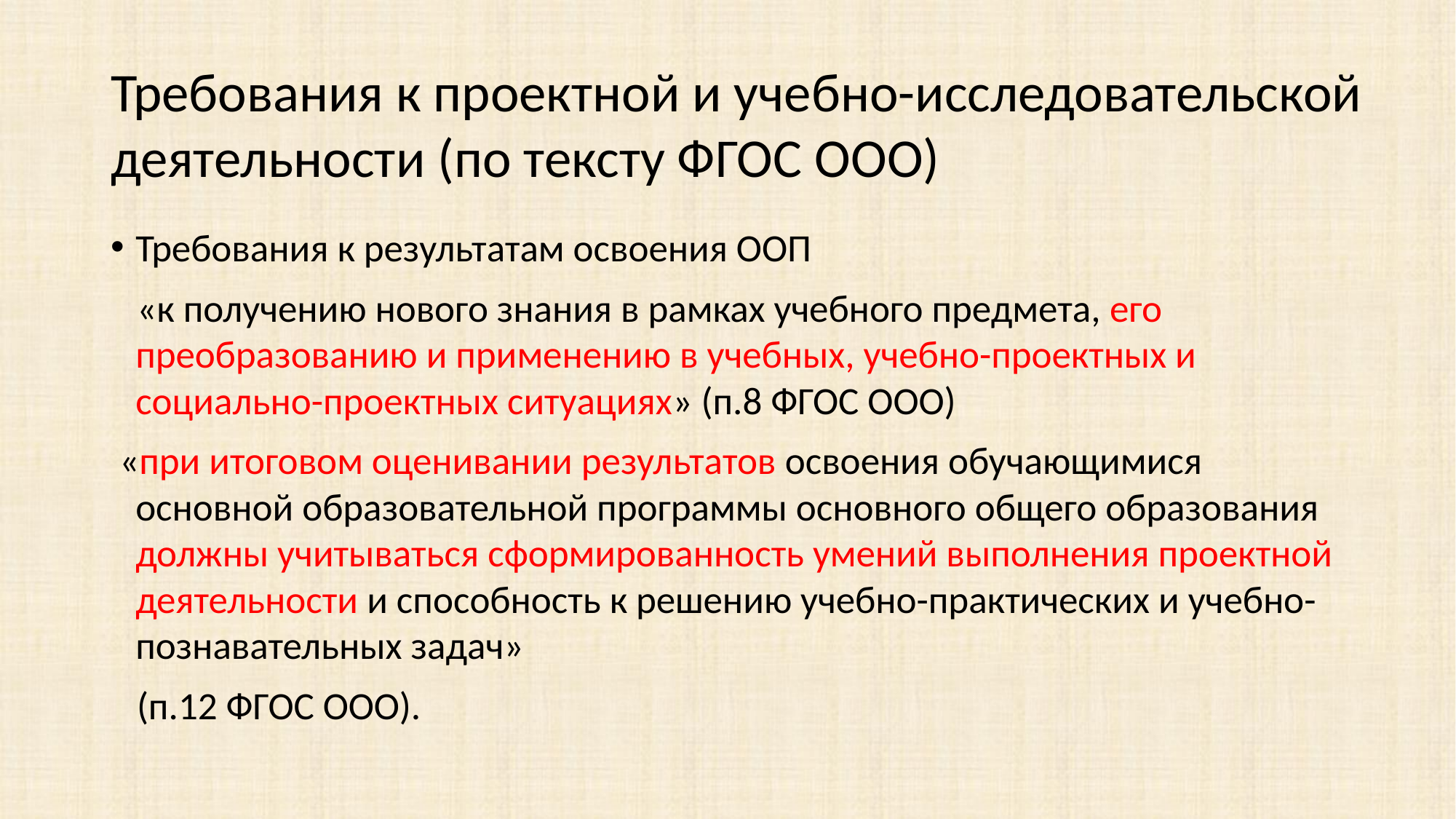

Требования к проектной и учебно-исследовательской деятельности (по тексту ФГОС ООО)
Требования к результатам освоения ООП
   «к получению нового знания в рамках учебного предмета, его преобразованию и применению в учебных, учебно-проектных и социально-проектных ситуациях» (п.8 ФГОС ООО)
 «при итоговом оценивании результатов освоения обучающимися основной образовательной программы основного общего образования должны учитываться сформированность умений выполнения проектной деятельности и способность к решению учебно-практических и учебно-познавательных задач»
   (п.12 ФГОС ООО).